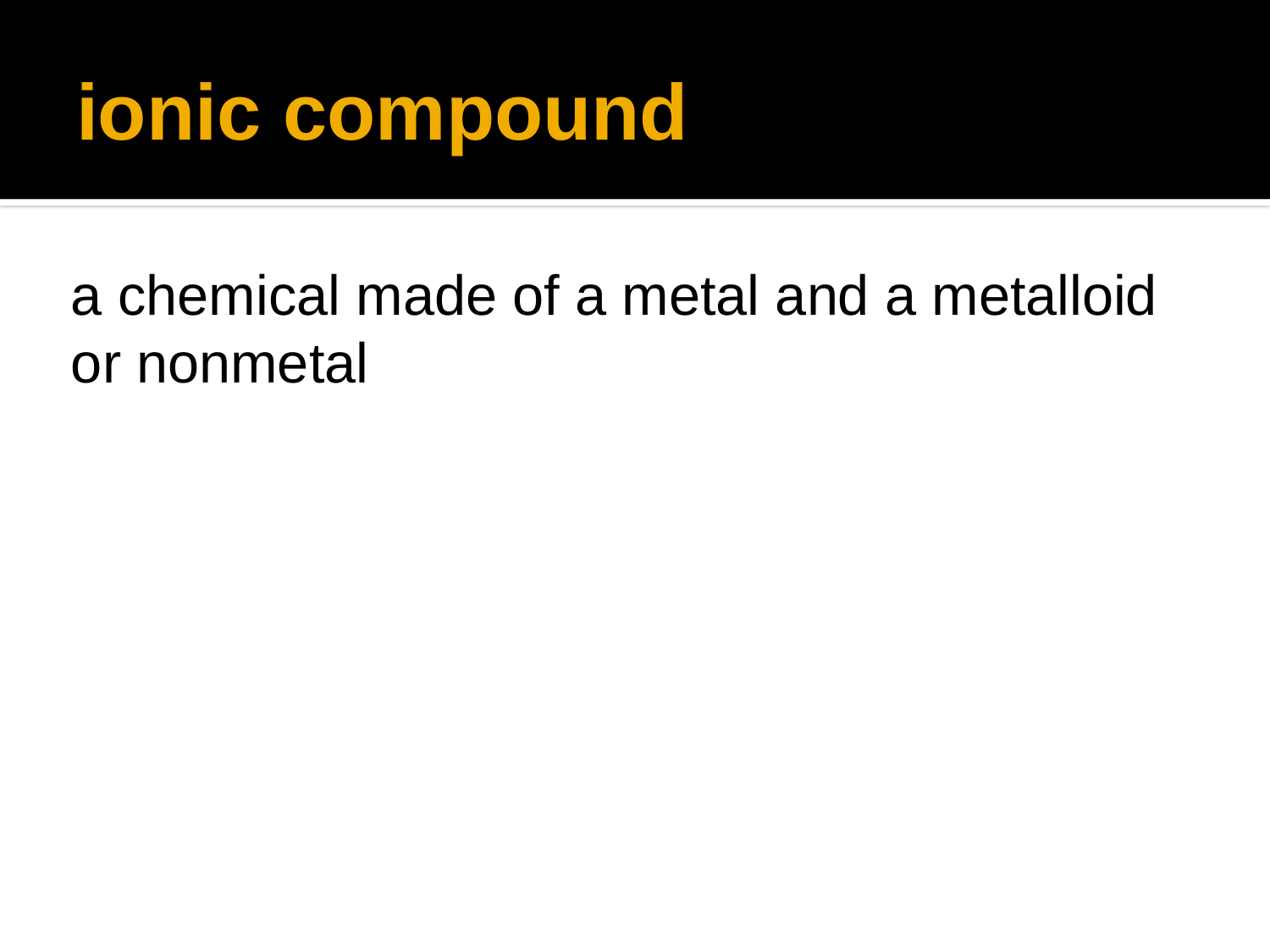

# ionic compound
a chemical made of a metal and a metalloid or nonmetal